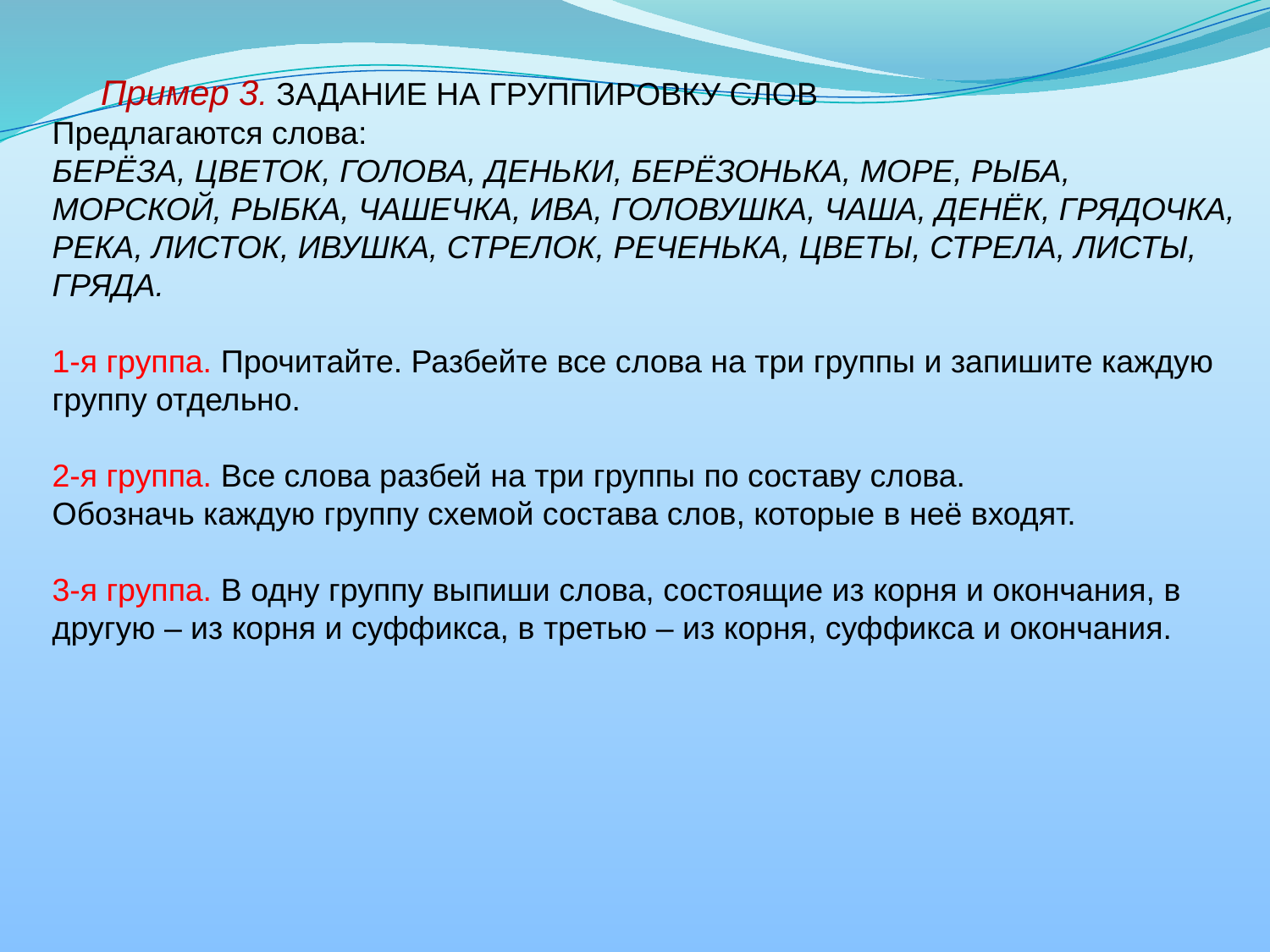

Пример 3. ЗАДАНИЕ НА ГРУППИРОВКУ СЛОВ
Предлагаются слова:
БЕРЁЗА, ЦВЕТОК, ГОЛОВА, ДЕНЬКИ, БЕРЁЗОНЬКА, МОРЕ, РЫБА, МОРСКОЙ, РЫБКА, ЧАШЕЧКА, ИВА, ГОЛОВУШКА, ЧАША, ДЕНЁК, ГРЯДОЧКА, РЕКА, ЛИСТОК, ИВУШКА, СТРЕЛОК, РЕЧЕНЬКА, ЦВЕТЫ, СТРЕЛА, ЛИСТЫ, ГРЯДА.

1-я группа. Прочитайте. Разбейте все слова на три группы и запишите каждую группу отдельно.

2-я группа. Все слова разбей на три группы по составу слова.
Обозначь каждую группу схемой состава слов, которые в неё входят.

3-я группа. В одну группу выпиши слова, состоящие из корня и окончания, в другую – из корня и суффикса, в третью – из корня, суффикса и окончания.